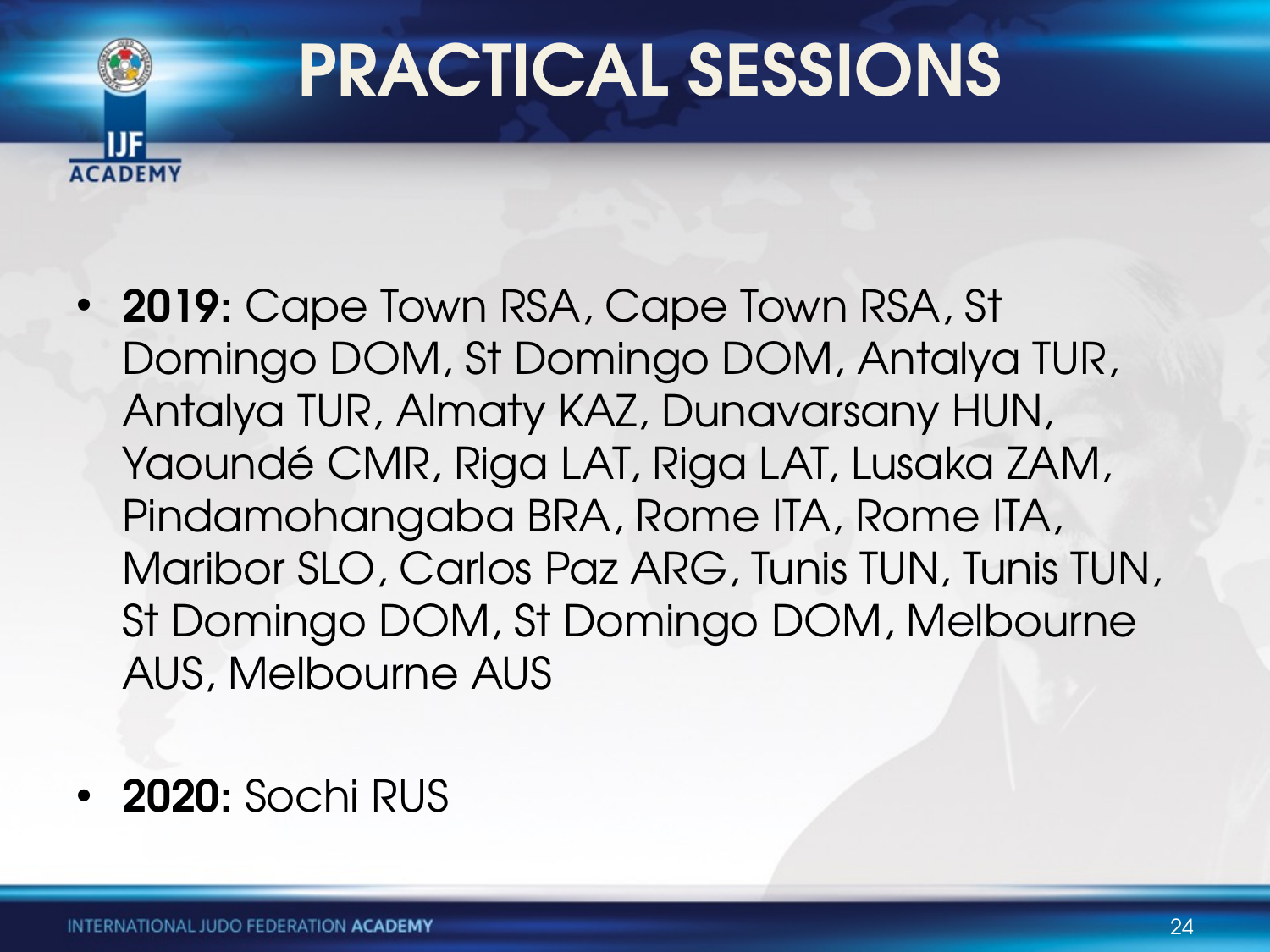

# PRACTICAL SESSIONS

2019: Cape Town RSA, Cape Town RSA, St Domingo DOM, St Domingo DOM, Antalya TUR, Antalya TUR, Almaty KAZ, Dunavarsany HUN, Yaoundé CMR, Riga LAT, Riga LAT, Lusaka ZAM, Pindamohangaba BRA, Rome ITA, Rome ITA, Maribor SLO, Carlos Paz ARG, Tunis TUN, Tunis TUN, St Domingo DOM, St Domingo DOM, Melbourne AUS, Melbourne AUS

2020: Sochi RUS
24